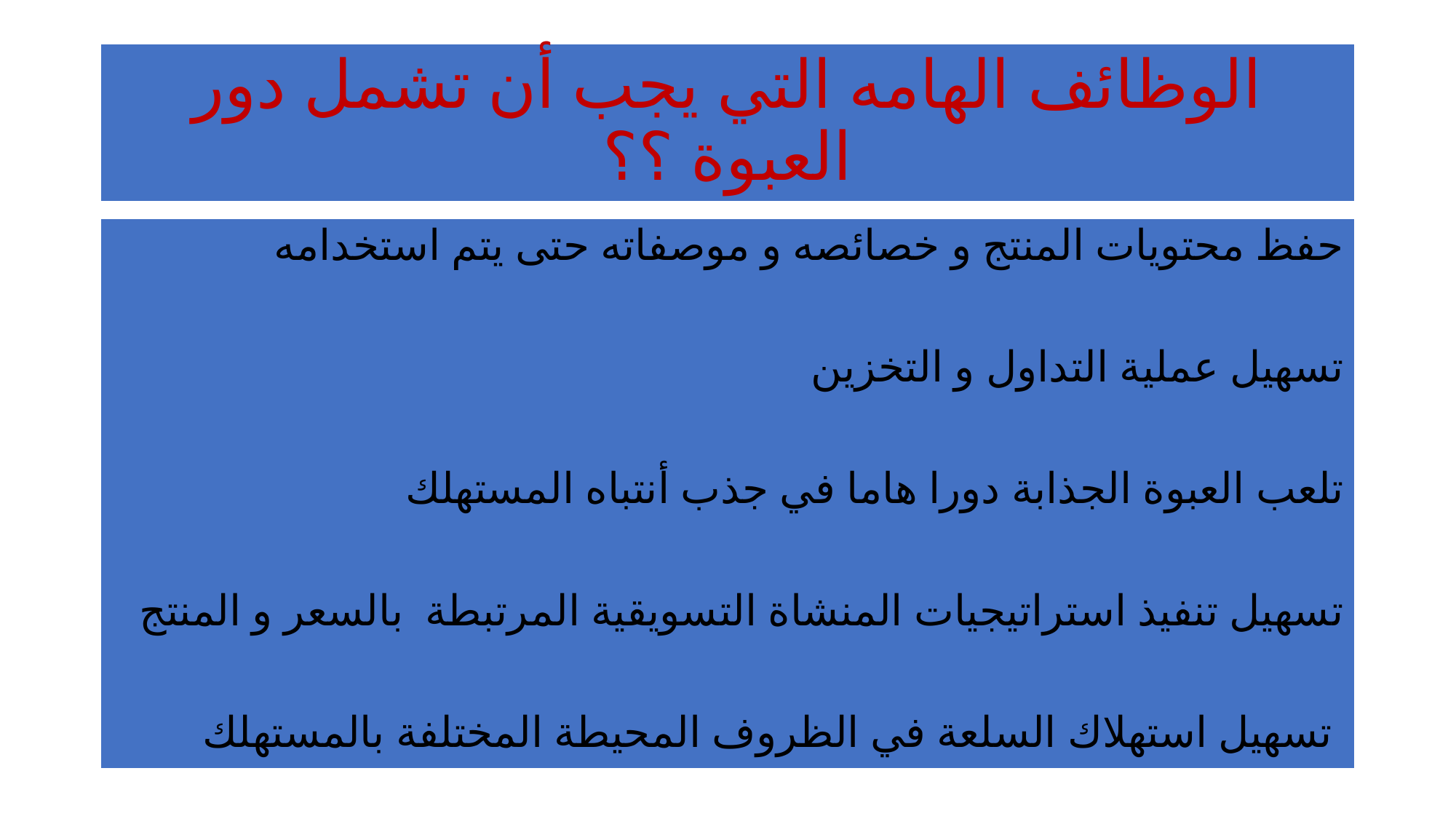

# الوظائف الهامه التي يجب أن تشمل دور العبوة ؟؟
حفظ محتويات المنتج و خصائصه و موصفاته حتى يتم استخدامه

تسهيل عملية التداول و التخزين

تلعب العبوة الجذابة دورا هاما في جذب أنتباه المستهلك

 تسهيل تنفيذ استراتيجيات المنشاة التسويقية المرتبطة  بالسعر و المنتج

تسهيل استهلاك السلعة في الظروف المحيطة المختلفة بالمستهلك